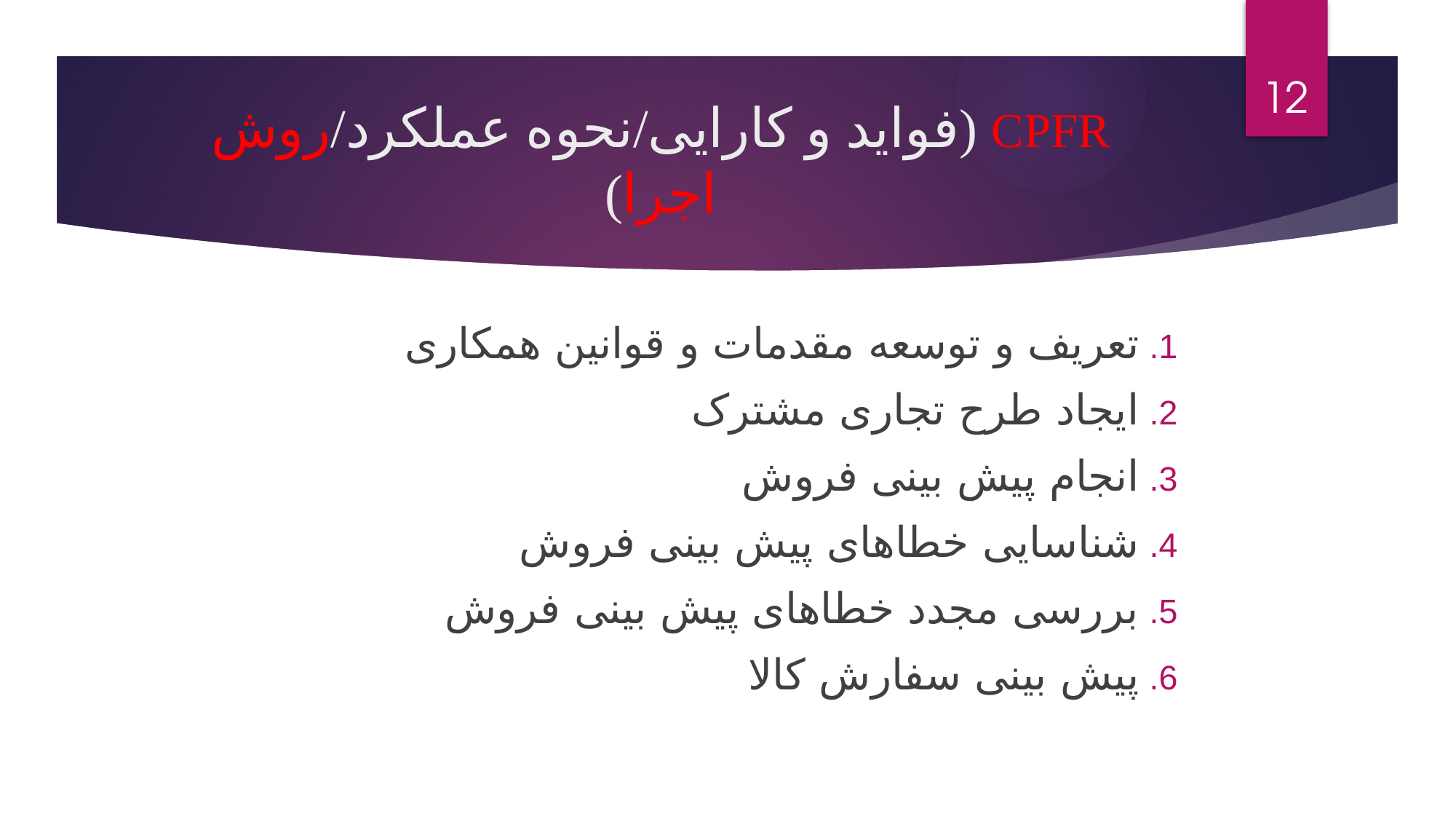

12
# CPFR (فواید و کارایی/نحوه عملکرد/روش اجرا)
تعریف و توسعه مقدمات و قوانین همکاری
ایجاد طرح تجاری مشترک
انجام پیش بینی فروش
شناسایی خطاهای پیش بینی فروش
بررسی مجدد خطاهای پیش بینی فروش
پیش بینی سفارش کالا